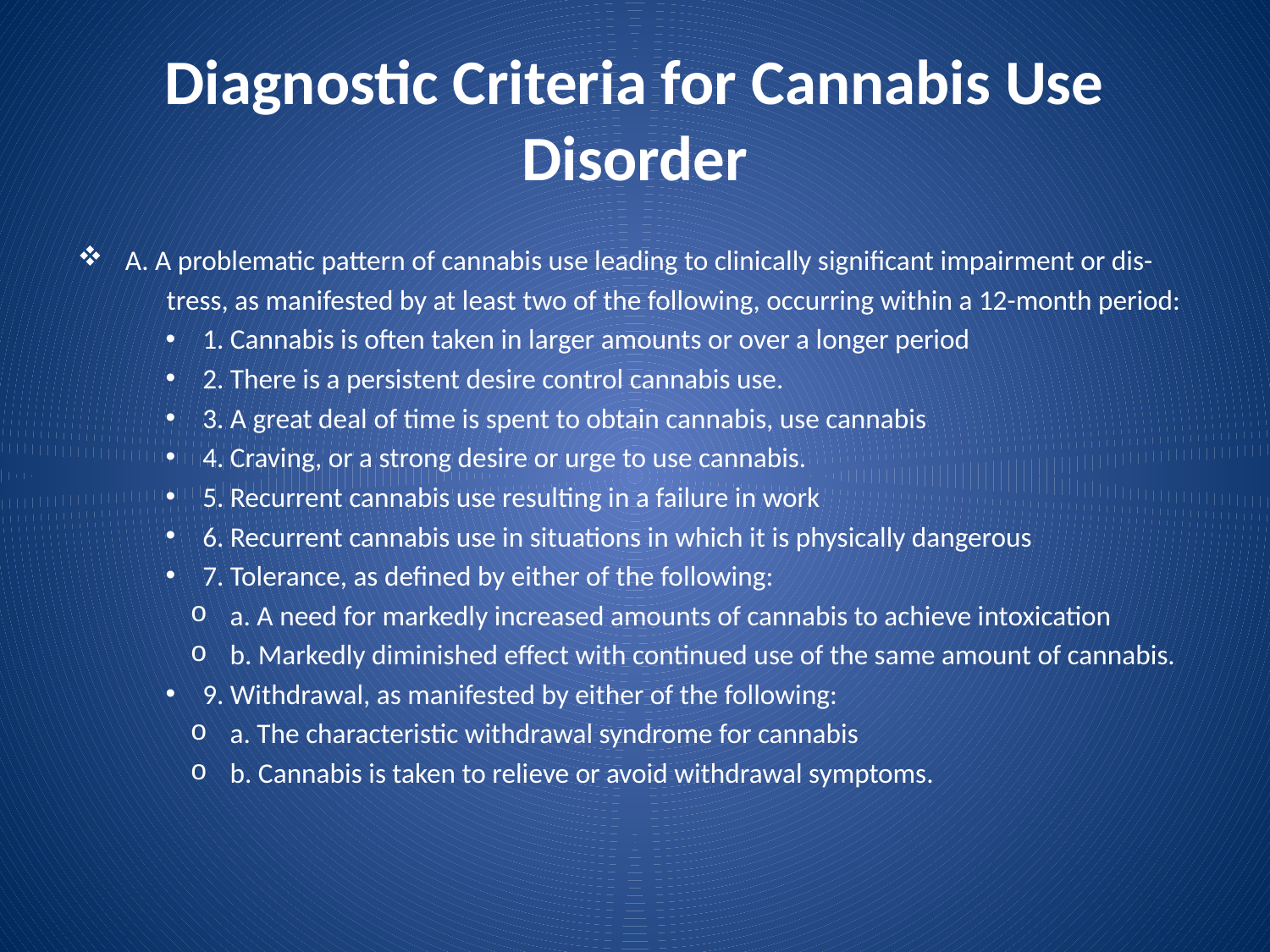

# Diagnostic Criteria for Cannabis Use Disorder
A. A problematic pattern of cannabis use leading to clinically significant impairment or dis-
              tress, as manifested by at least two of the following, occurring within a 12-month period:
1. Cannabis is often taken in larger amounts or over a longer period
2. There is a persistent desire control cannabis use.
3. A great deal of time is spent to obtain cannabis, use cannabis
4. Craving, or a strong desire or urge to use cannabis.
5. Recurrent cannabis use resulting in a failure in work
6. Recurrent cannabis use in situations in which it is physically dangerous
7. Tolerance, as defined by either of the following:
a. A need for markedly increased amounts of cannabis to achieve intoxication
b. Markedly diminished effect with continued use of the same amount of cannabis.
9. Withdrawal, as manifested by either of the following:
a. The characteristic withdrawal syndrome for cannabis
b. Cannabis is taken to relieve or avoid withdrawal symptoms.